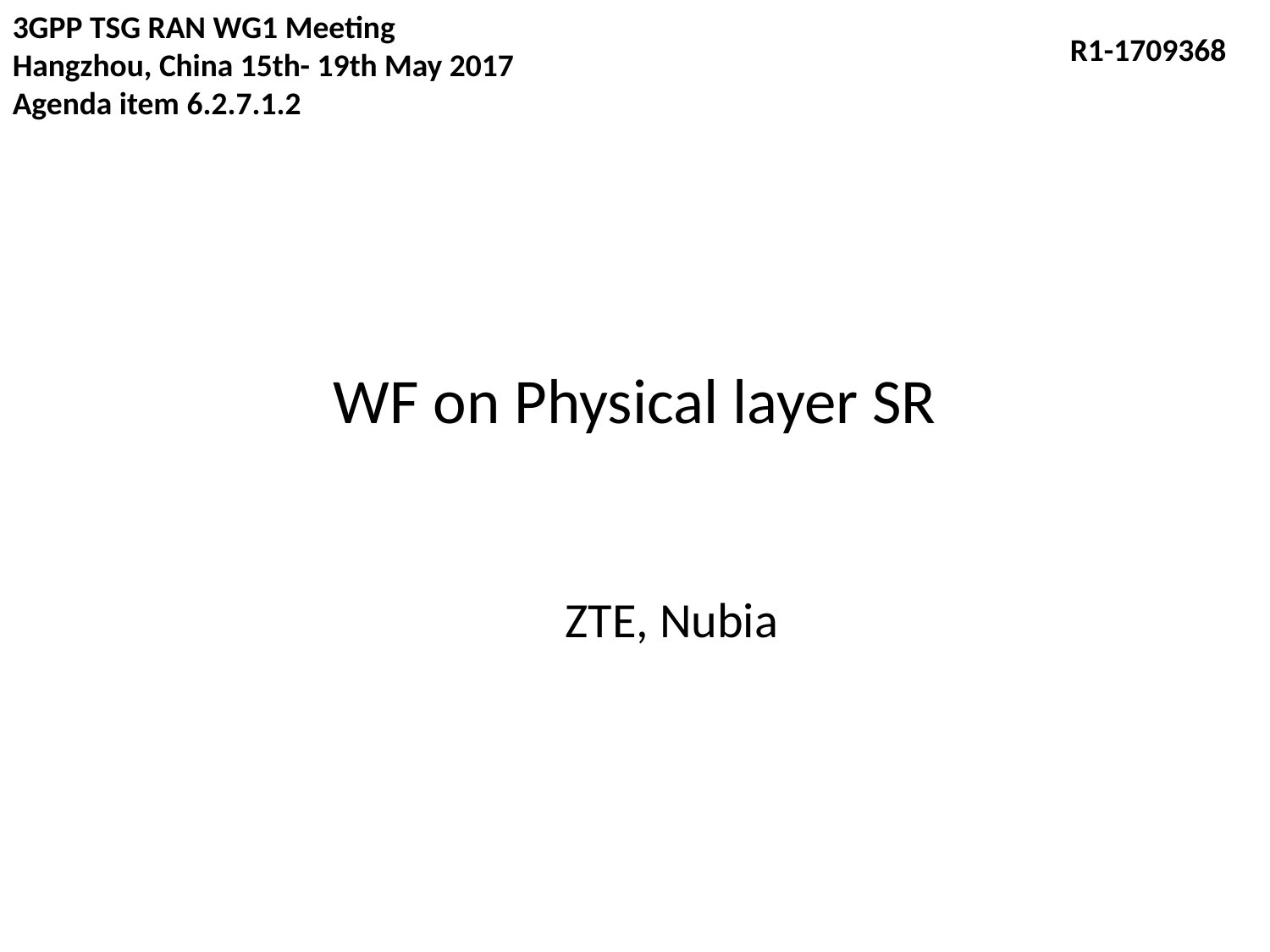

3GPP TSG RAN WG1 Meeting
Hangzhou, China 15th- 19th May 2017
Agenda item 6.2.7.1.2
R1-1709368
# WF on Physical layer SR
ZTE, Nubia